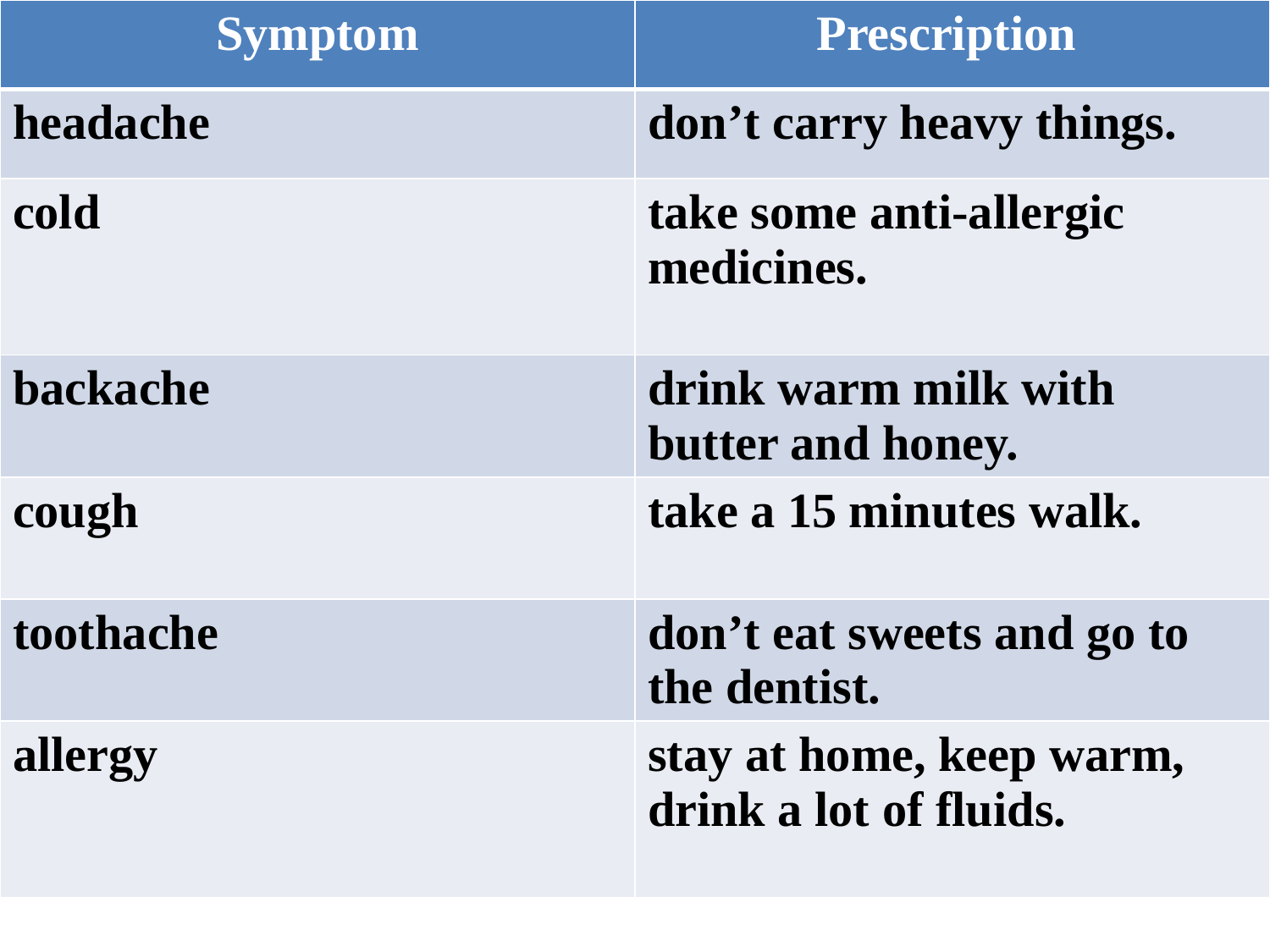

| Symptom | Prescription |
| --- | --- |
| headache | don’t carry heavy things. |
| cold | take some anti-allergic medicines. |
| backache | drink warm milk with butter and honey. |
| cough | take a 15 minutes walk. |
| toothache | don’t eat sweets and go to the dentist. |
| allergy | stay at home, keep warm, drink a lot of fluids. |